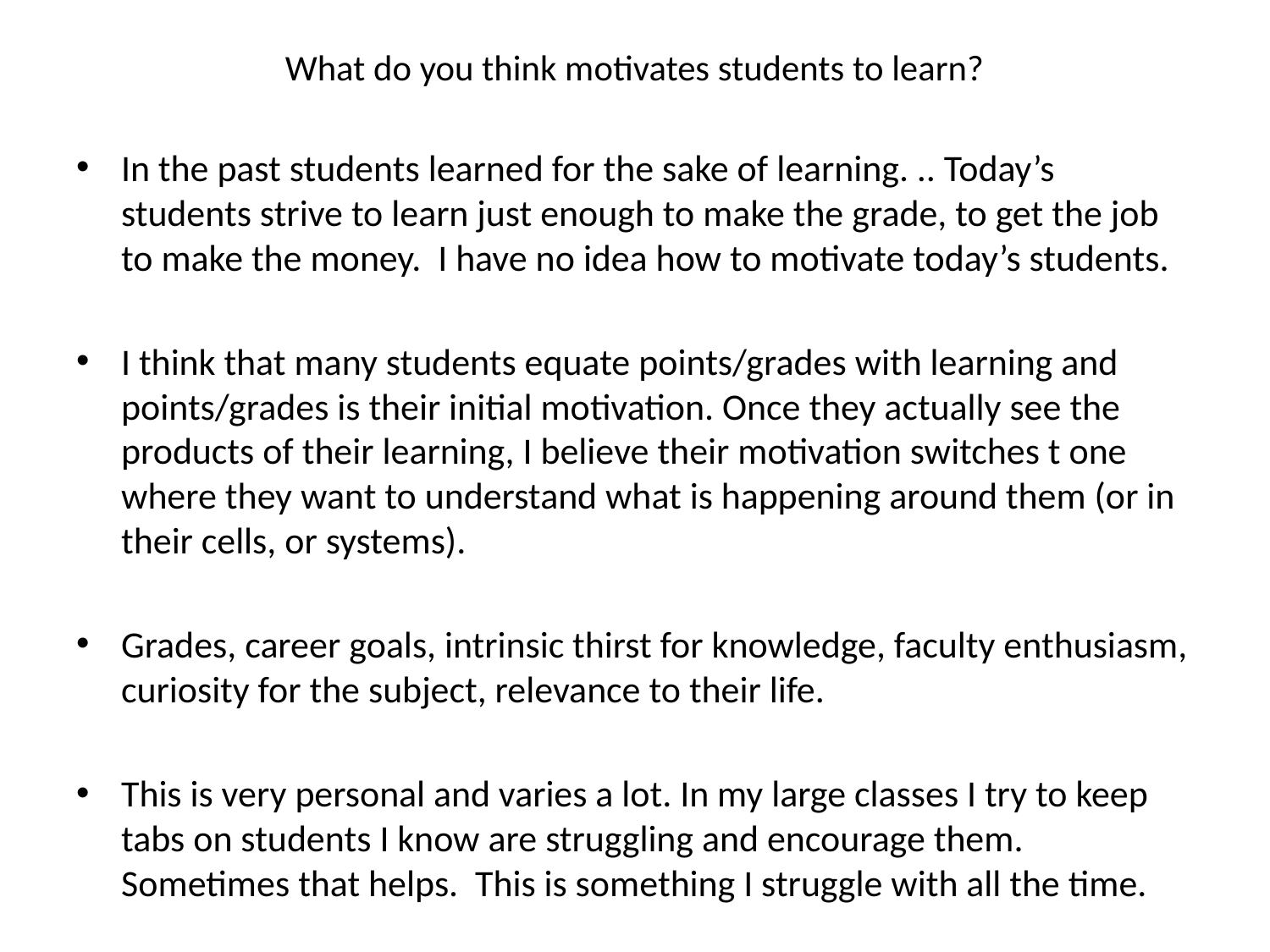

# What do you think motivates students to learn?
In the past students learned for the sake of learning. .. Today’s students strive to learn just enough to make the grade, to get the job to make the money.  I have no idea how to motivate today’s students.

I think that many students equate points/grades with learning and points/grades is their initial motivation. Once they actually see the products of their learning, I believe their motivation switches t one where they want to understand what is happening around them (or in their cells, or systems).

Grades, career goals, intrinsic thirst for knowledge, faculty enthusiasm, curiosity for the subject, relevance to their life.

This is very personal and varies a lot. In my large classes I try to keep tabs on students I know are struggling and encourage them.  Sometimes that helps.  This is something I struggle with all the time.